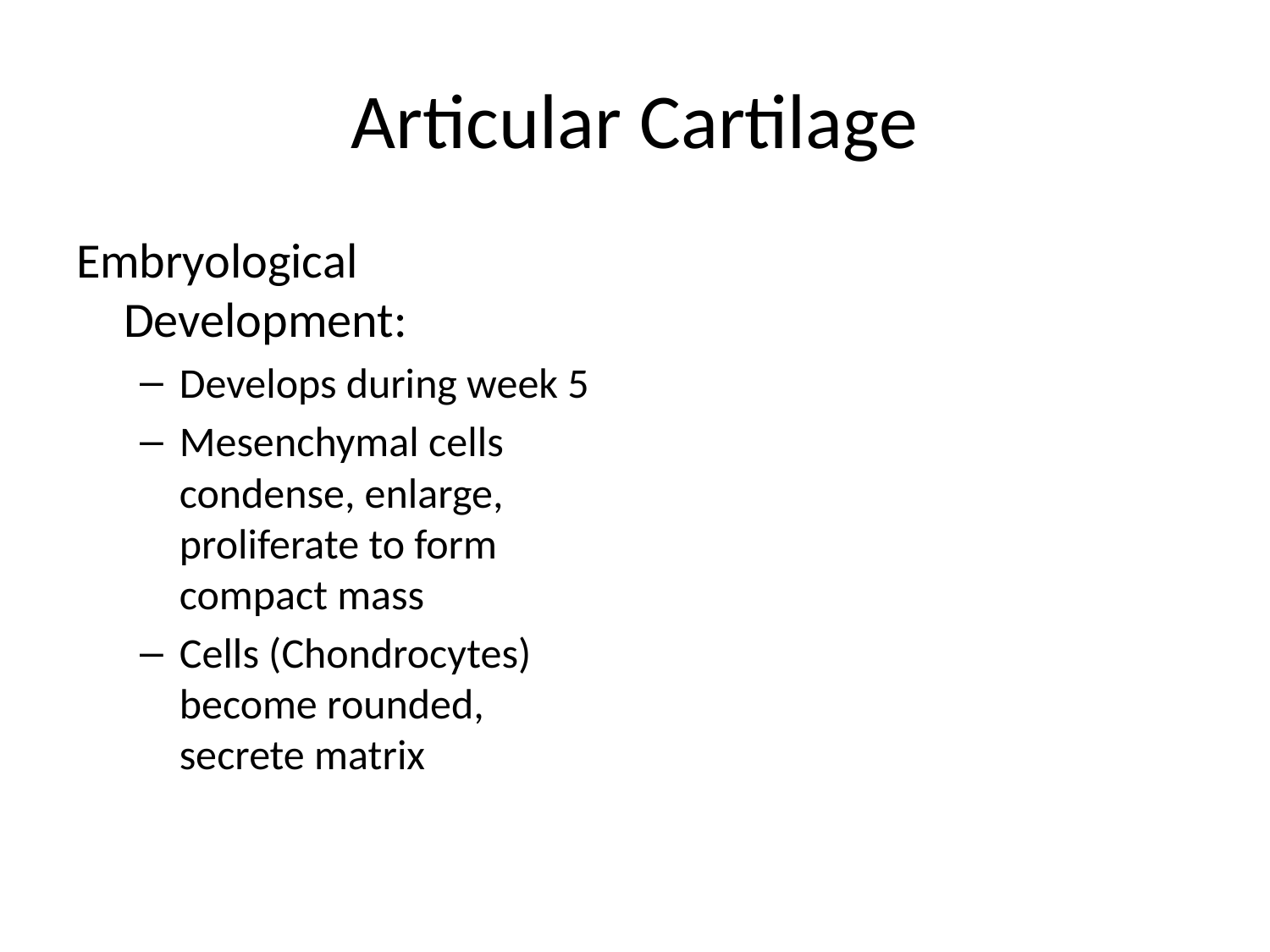

# Articular Cartilage
Embryological Development:
Develops during week 5
Mesenchymal cells condense, enlarge, proliferate to form compact mass
Cells (Chondrocytes) become rounded, secrete matrix